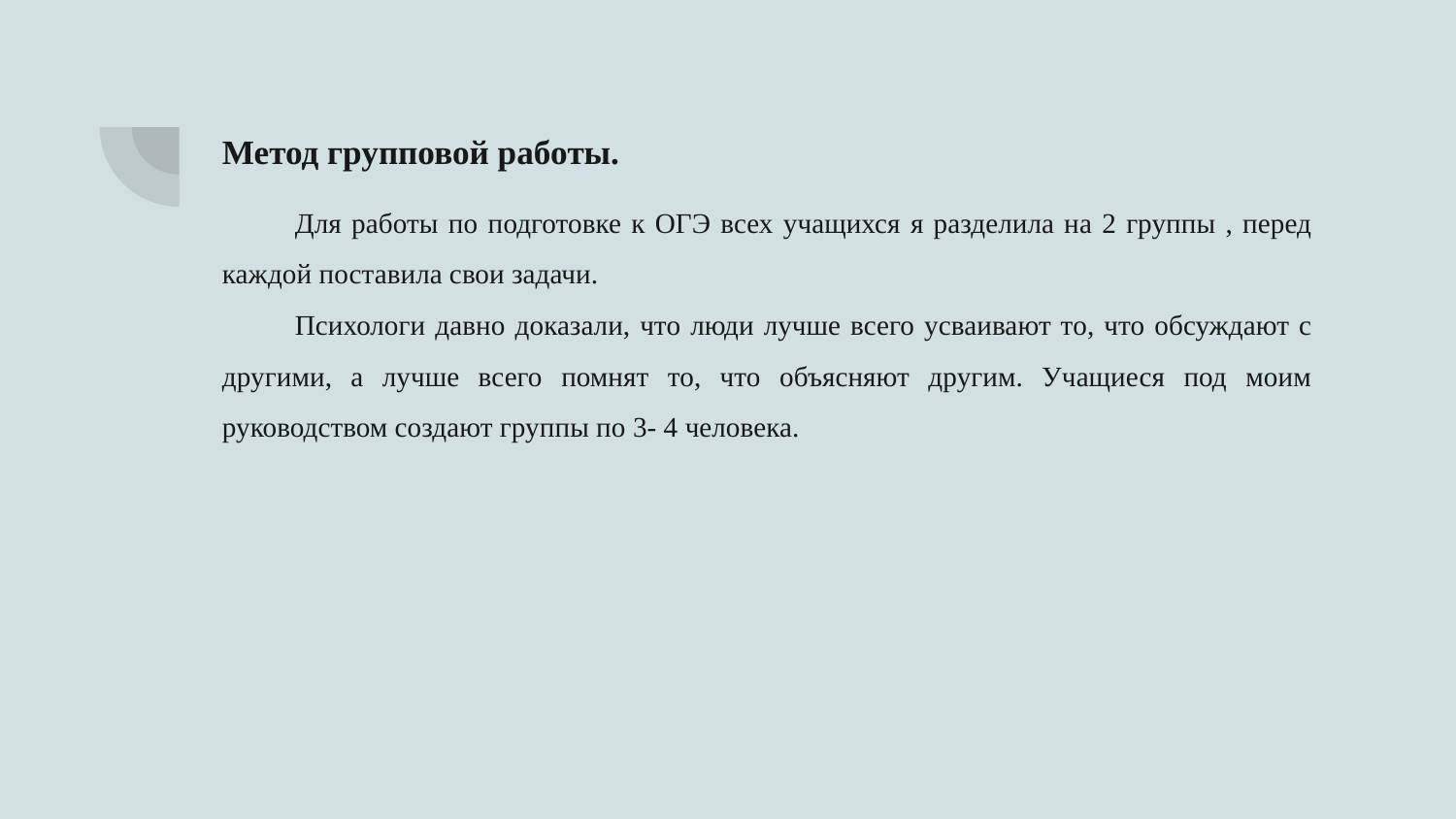

# Метод групповой работы.
Для работы по подготовке к ОГЭ всех учащихся я разделила на 2 группы , перед каждой поставила свои задачи.
Психологи давно доказали, что люди лучше всего усваивают то, что обсуждают с другими, а лучше всего помнят то, что объясняют другим. Учащиеся под моим руководством создают группы по 3- 4 человека.